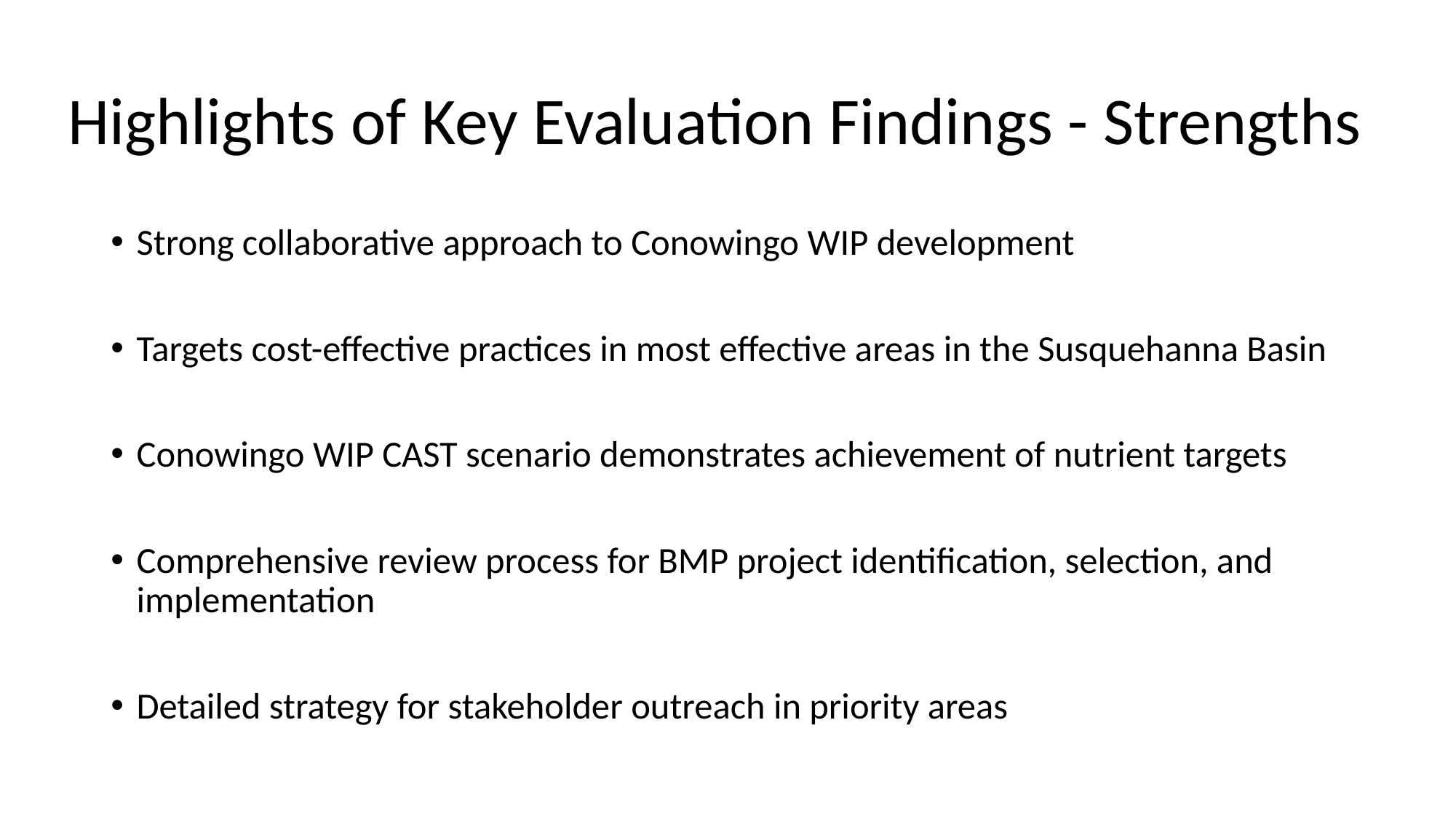

# Highlights of Key Evaluation Findings - Strengths
Strong collaborative approach to Conowingo WIP development

Targets cost-effective practices in most effective areas in the Susquehanna Basin

Conowingo WIP CAST scenario demonstrates achievement of nutrient targets

Comprehensive review process for BMP project identification, selection, and implementation

Detailed strategy for stakeholder outreach in priority areas